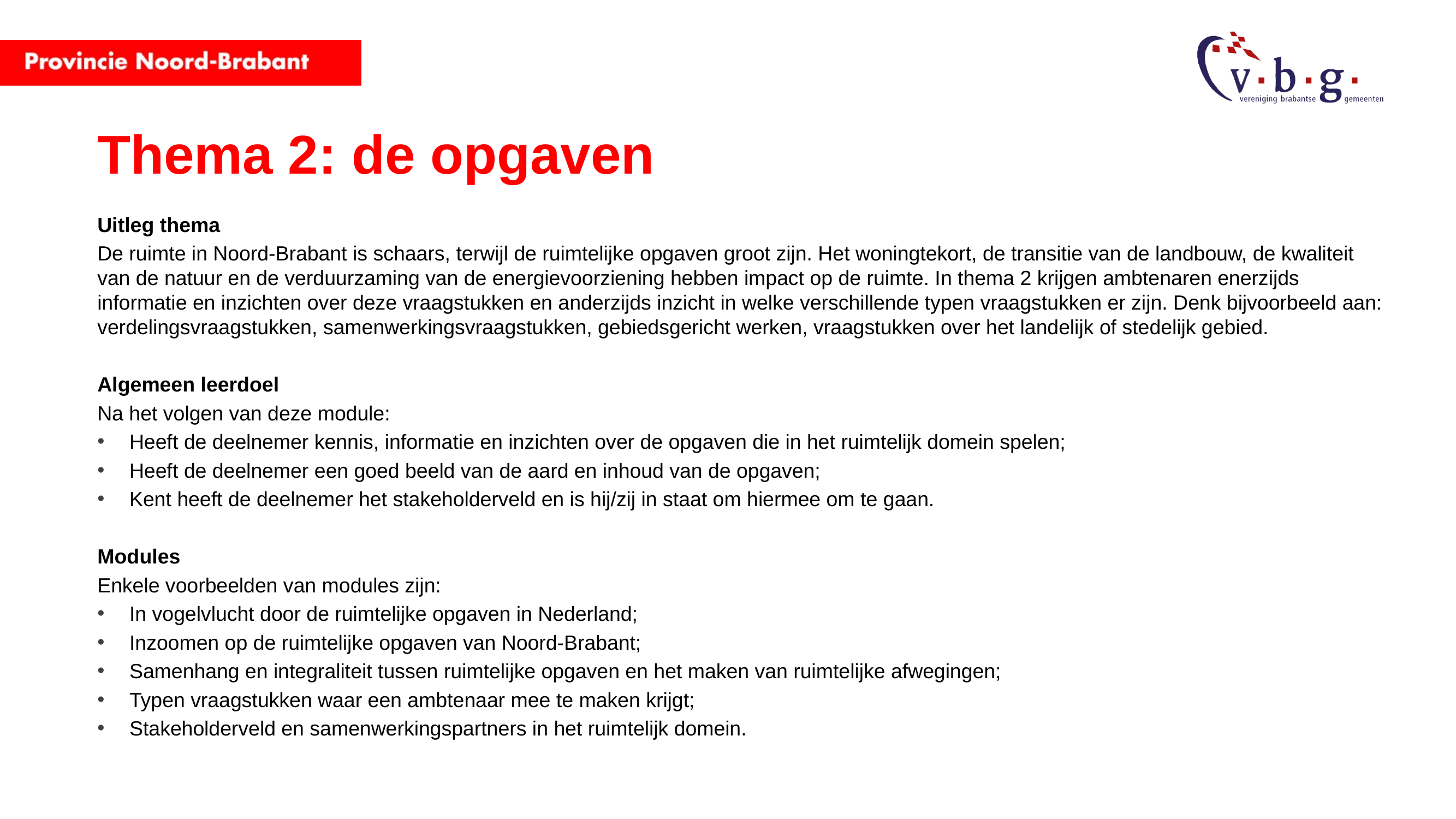

# Thema 2: de opgaven
Uitleg thema
De ruimte in Noord-Brabant is schaars, terwijl de ruimtelijke opgaven groot zijn. Het woningtekort, de transitie van de landbouw, de kwaliteit van de natuur en de verduurzaming van de energievoorziening hebben impact op de ruimte. In thema 2 krijgen ambtenaren enerzijds informatie en inzichten over deze vraagstukken en anderzijds inzicht in welke verschillende typen vraagstukken er zijn. Denk bijvoorbeeld aan: verdelingsvraagstukken, samenwerkingsvraagstukken, gebiedsgericht werken, vraagstukken over het landelijk of stedelijk gebied.

Algemeen leerdoel
Na het volgen van deze module:
Heeft de deelnemer kennis, informatie en inzichten over de opgaven die in het ruimtelijk domein spelen;
Heeft de deelnemer een goed beeld van de aard en inhoud van de opgaven;
Kent heeft de deelnemer het stakeholderveld en is hij/zij in staat om hiermee om te gaan.

Modules
Enkele voorbeelden van modules zijn:
In vogelvlucht door de ruimtelijke opgaven in Nederland;
Inzoomen op de ruimtelijke opgaven van Noord-Brabant;
Samenhang en integraliteit tussen ruimtelijke opgaven en het maken van ruimtelijke afwegingen;
Typen vraagstukken waar een ambtenaar mee te maken krijgt;
Stakeholderveld en samenwerkingspartners in het ruimtelijk domein.